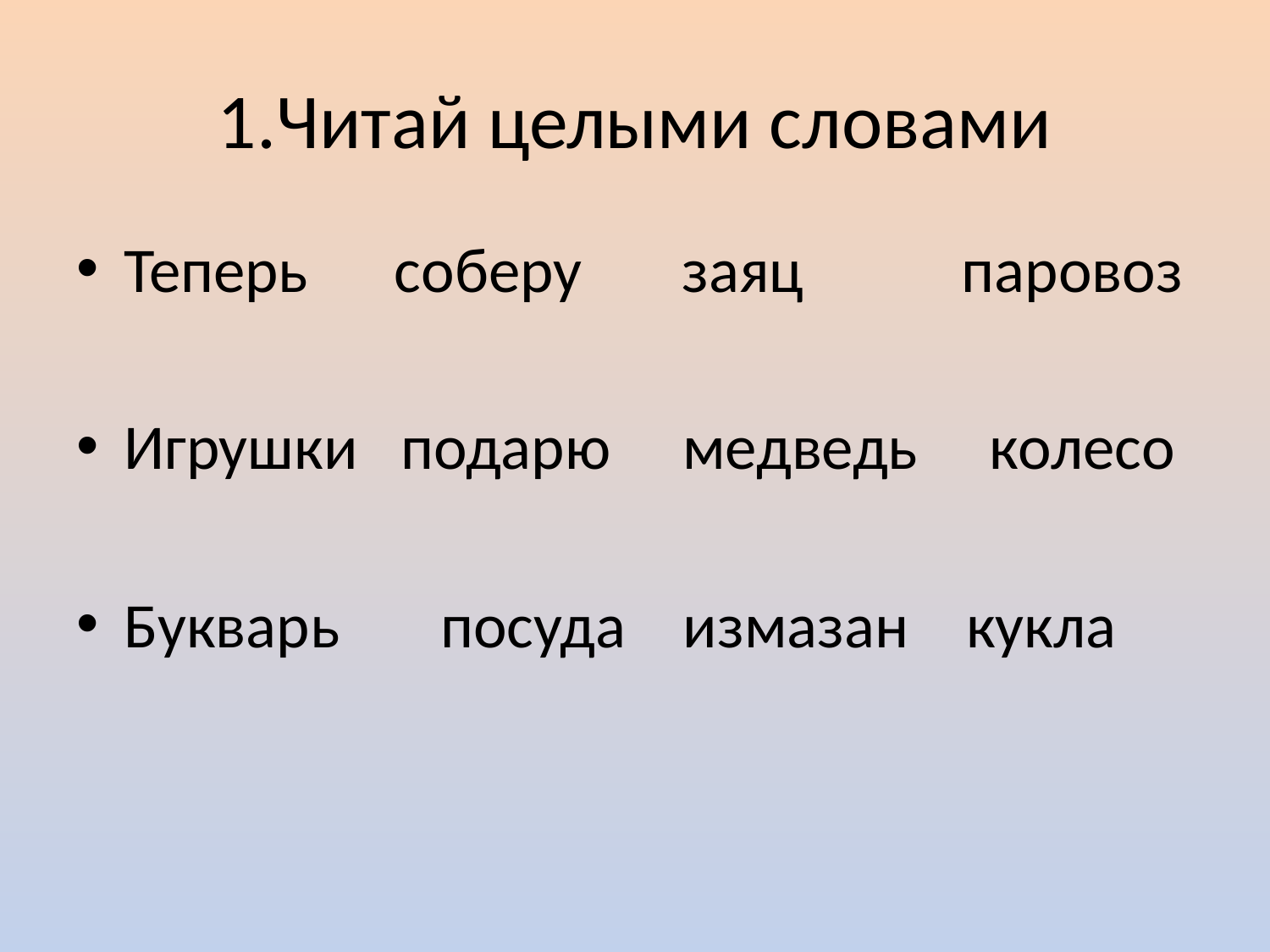

# 1.Читай целыми словами
Теперь      соберу       заяц           паровоз

Игрушки   подарю     медведь     колесо

Букварь       посуда    измазан    кукла